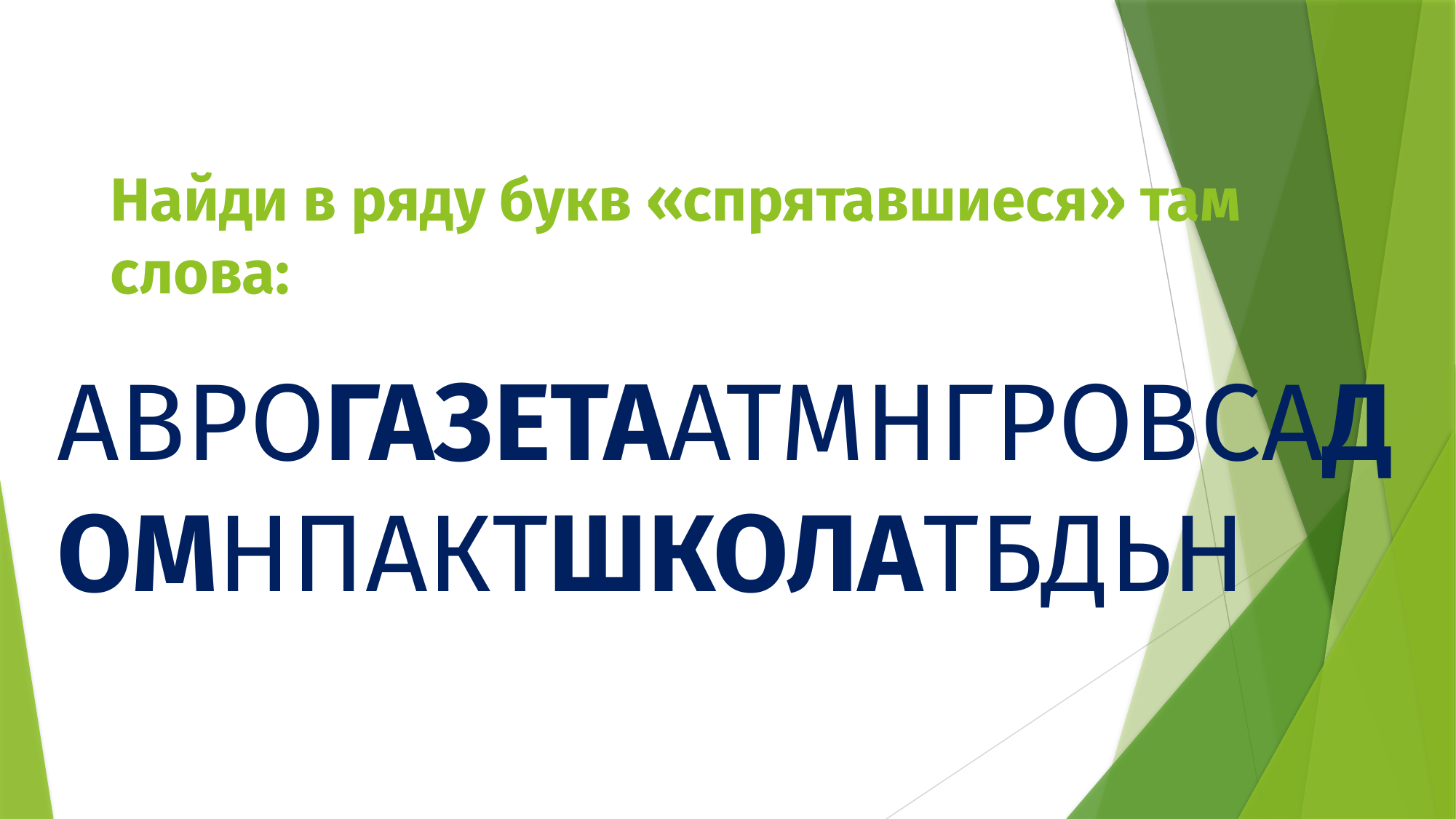

# Найди в ряду букв «спрятавшиеся» там слова:
АВРОГАЗЕТААТМНГРОВСАДОМНПАКТШКОЛАТБДЬН